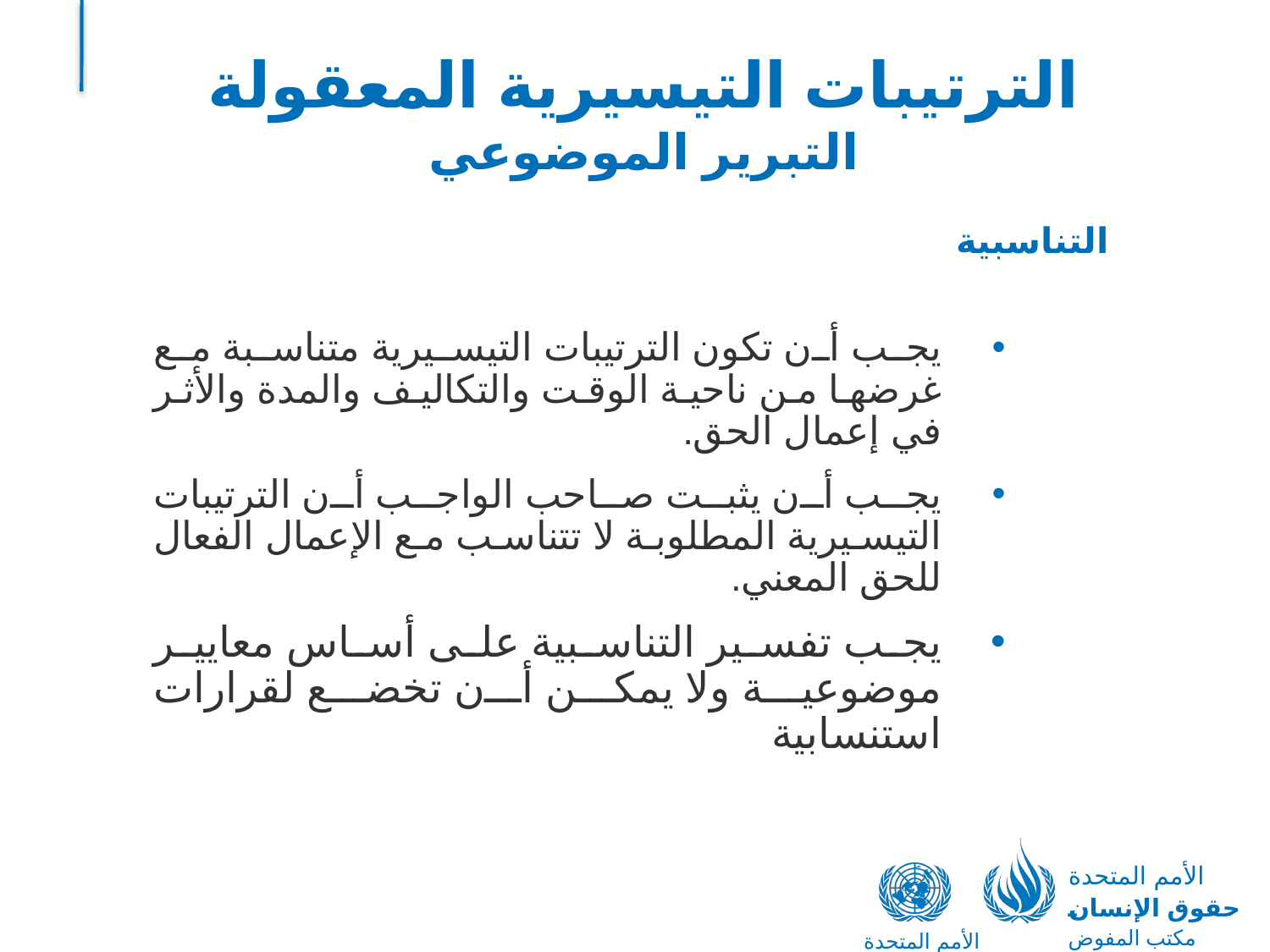

# الترتيبات التيسيرية المعقولة التبرير الموضوعي
التناسبية

يجب أن تكون الترتيبات التيسيرية متناسبة مع غرضها من ناحية الوقت والتكاليف والمدة والأثر في إعمال الحق.
يجب أن يثبت صاحب الواجب أن الترتيبات التيسيرية المطلوبة لا تتناسب مع الإعمال الفعال للحق المعني.
يجب تفسير التناسبية على أساس معايير موضوعية ولا يمكن أن تخضع لقرارات استنسابية
الأمم المتحدة
حقوق الإنسان
مكتب المفوض السامي
الأمم المتحدة